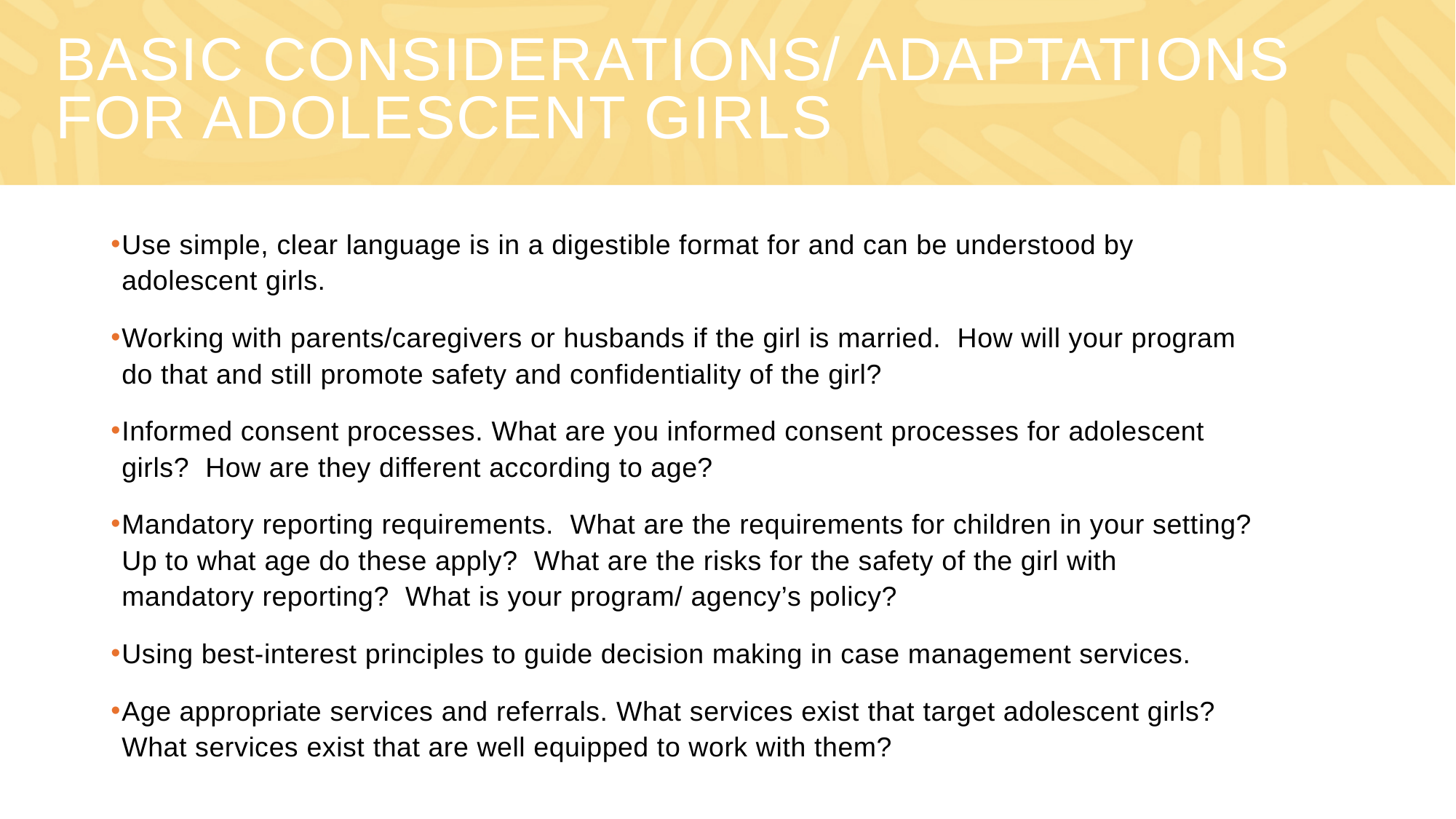

# BASIC CONSIDERATIONS/ AdAPtations for Adolescent GIRLS
Use simple, clear language is in a digestible format for and can be understood by adolescent girls.
Working with parents/caregivers or husbands if the girl is married.  How will your program do that and still promote safety and confidentiality of the girl?
Informed consent processes. What are you informed consent processes for adolescent girls?  How are they different according to age?
Mandatory reporting requirements.  What are the requirements for children in your setting? Up to what age do these apply?  What are the risks for the safety of the girl with mandatory reporting?  What is your program/ agency’s policy?
Using best-interest principles to guide decision making in case management services.
Age appropriate services and referrals. What services exist that target adolescent girls? What services exist that are well equipped to work with them?